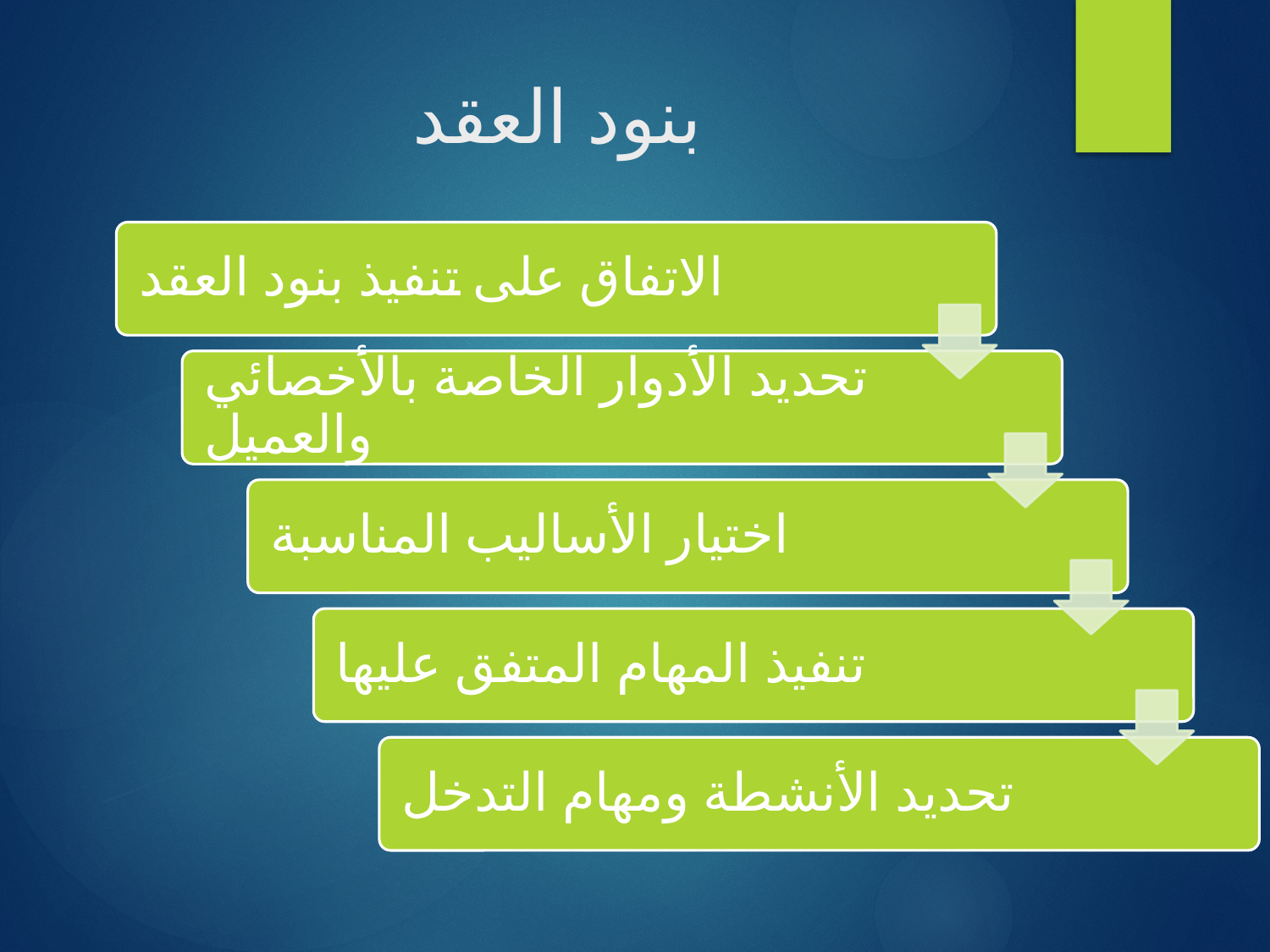

# بنود العقد
الاتفاق على تنفيذ بنود العقد
تحديد الأدوار الخاصة بالأخصائي والعميل
اختيار الأساليب المناسبة
تنفيذ المهام المتفق عليها
تحديد الأنشطة ومهام التدخل